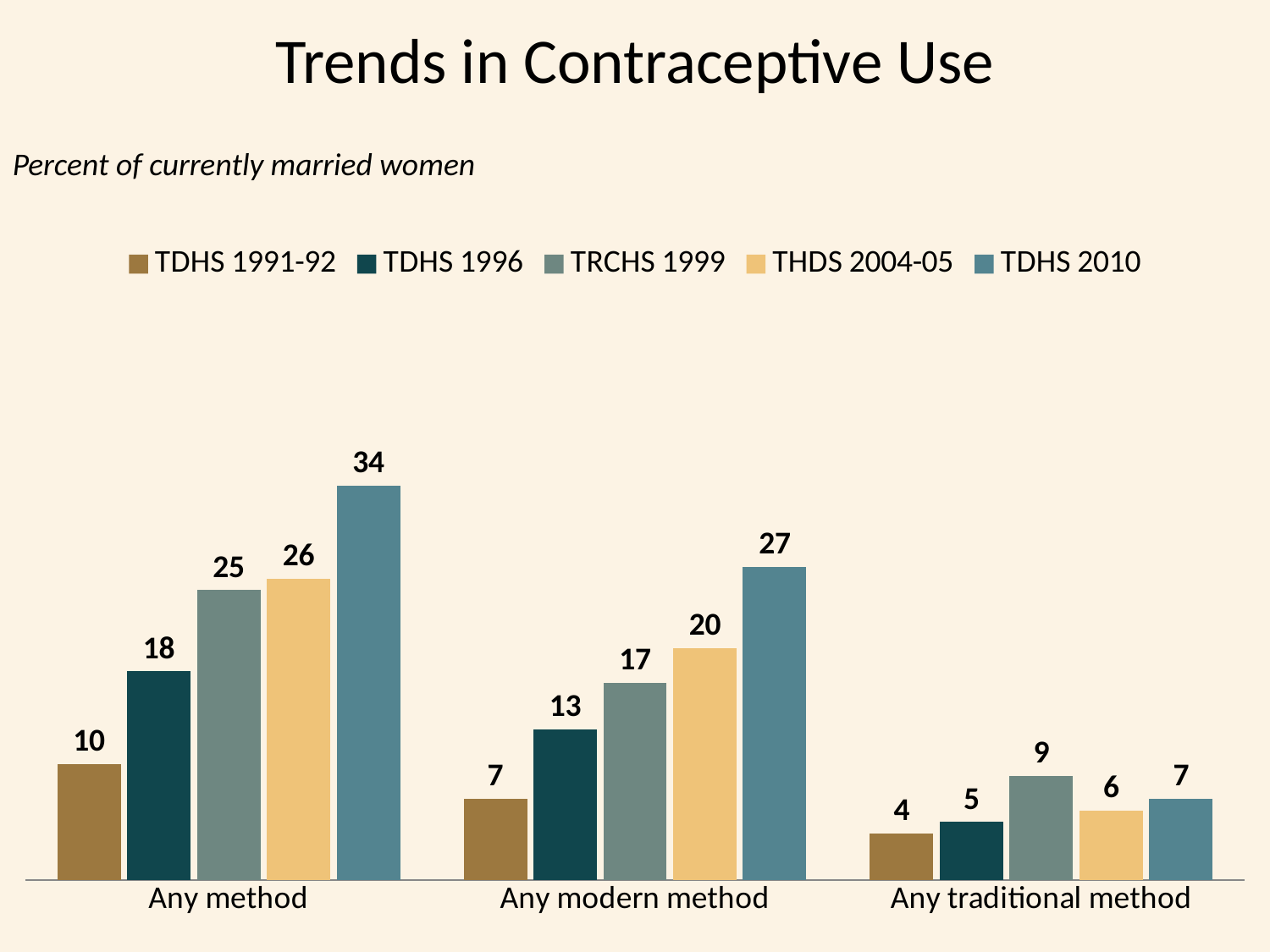

# Trends in Contraceptive Use
Percent of currently married women

### Chart

| Category | TDHS 1991-92 | TDHS 1996 | TRCHS 1999 | THDS 2004-05 | TDHS 2010 |
|---|---|---|---|---|---|
| Any method | 10.0 | 18.0 | 25.0 | 26.0 | 34.0 |
| Any modern method | 7.0 | 13.0 | 17.0 | 20.0 | 27.0 |
| Any traditional method | 4.0 | 5.0 | 9.0 | 6.0 | 7.0 |